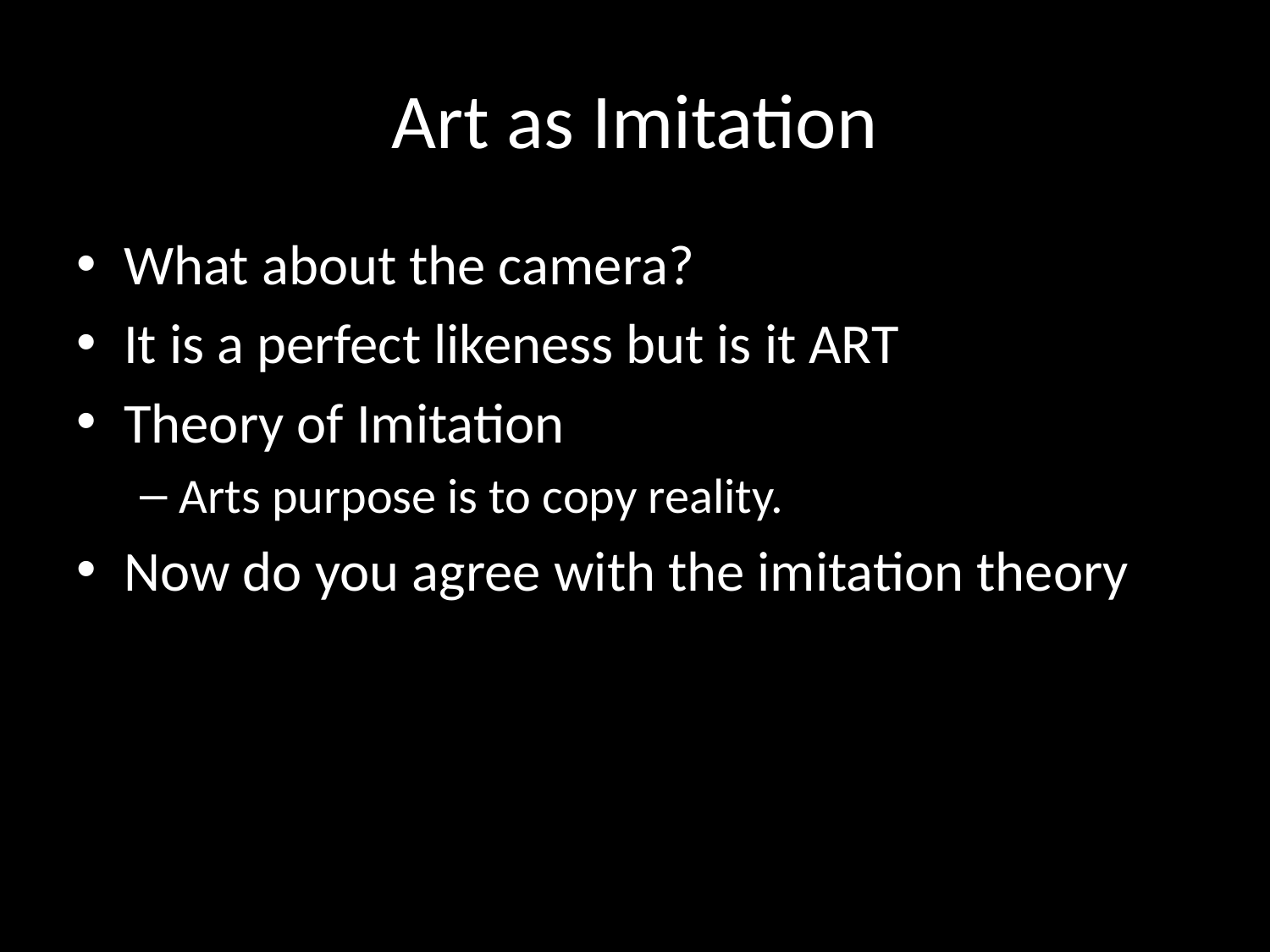

# Art as Imitation
What about the camera?
It is a perfect likeness but is it ART
Theory of Imitation
Arts purpose is to copy reality.
Now do you agree with the imitation theory